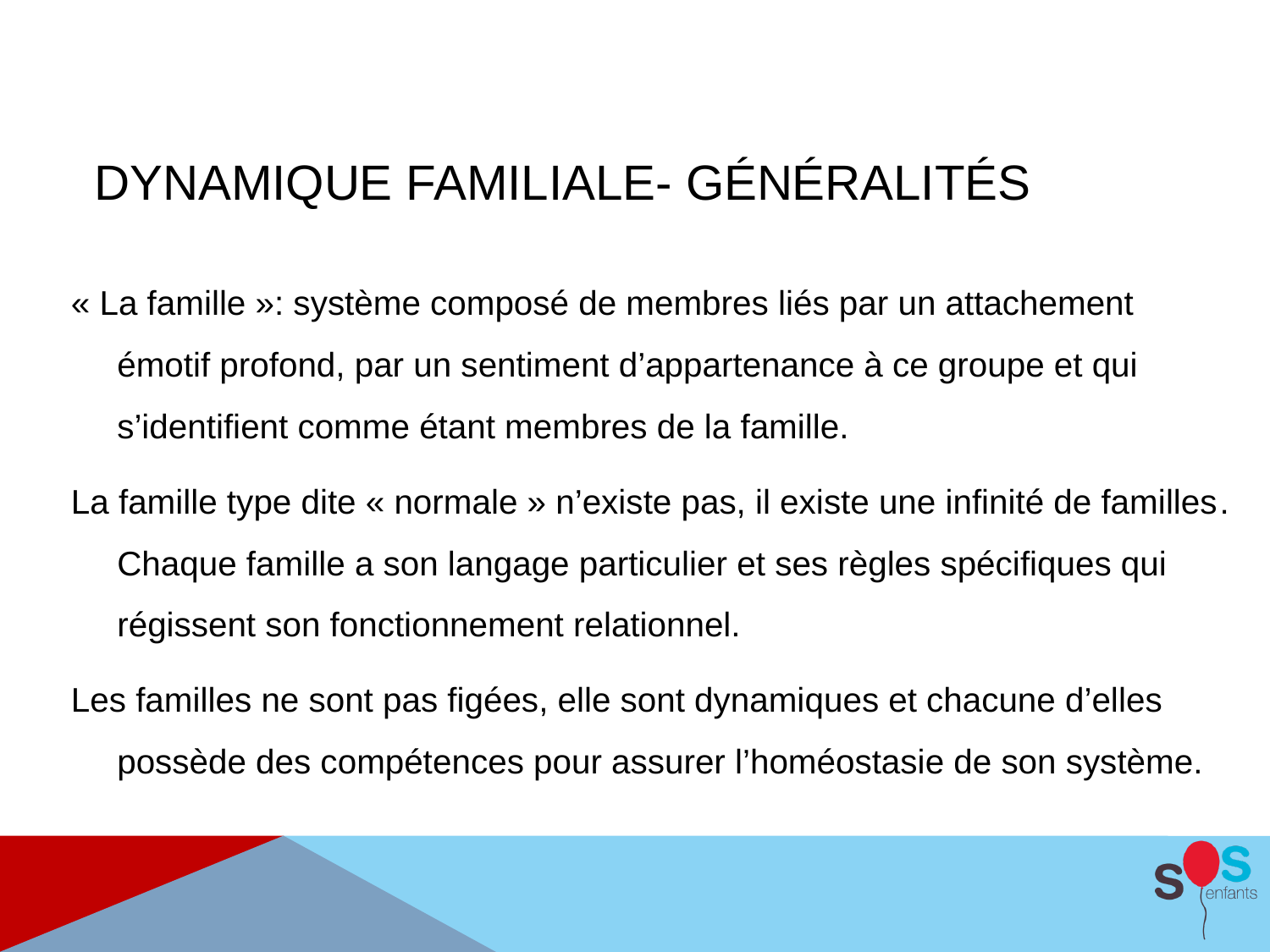

Dynamique familiale- généralités
« La famille »: système composé de membres liés par un attachement émotif profond, par un sentiment d’appartenance à ce groupe et qui s’identifient comme étant membres de la famille.
La famille type dite « normale » n’existe pas, il existe une infinité de familles. Chaque famille a son langage particulier et ses règles spécifiques qui régissent son fonctionnement relationnel.
Les familles ne sont pas figées, elle sont dynamiques et chacune d’elles possède des compétences pour assurer l’homéostasie de son système.